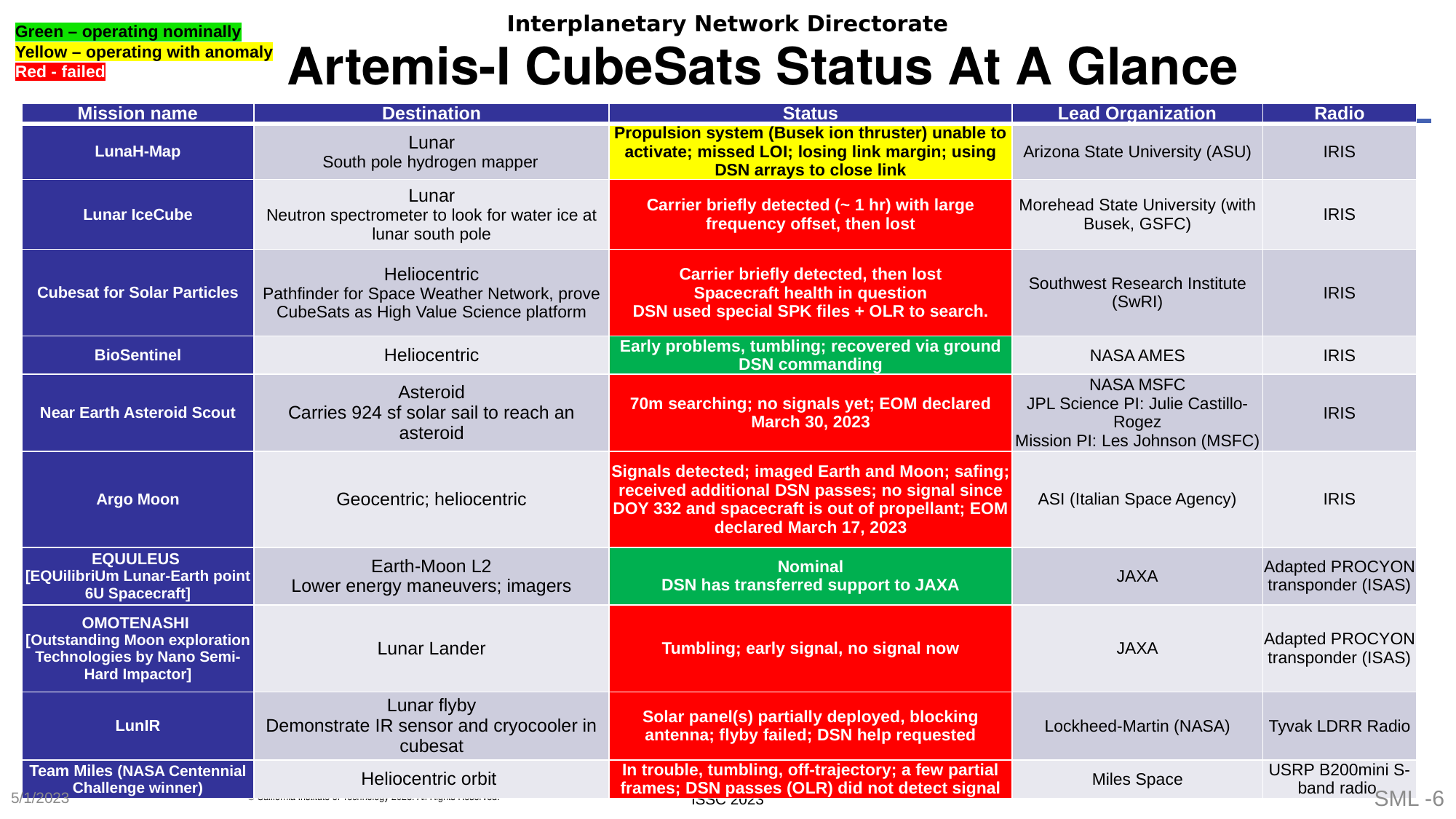

Green – operating nominally
Yellow – operating with anomaly
Red - failed
# Artemis-I CubeSats Status At A Glance
| Mission name | Destination | Status | Lead Organization | Radio |
| --- | --- | --- | --- | --- |
| LunaH-Map | Lunar South pole hydrogen mapper | Propulsion system (Busek ion thruster) unable to activate; missed LOI; losing link margin; using DSN arrays to close link | Arizona State University (ASU) | IRIS |
| Lunar IceCube | Lunar Neutron spectrometer to look for water ice at lunar south pole | Carrier briefly detected (~ 1 hr) with large frequency offset, then lost | Morehead State University (with Busek, GSFC) | IRIS |
| Cubesat for Solar Particles | Heliocentric Pathfinder for Space Weather Network, prove CubeSats as High Value Science platform | Carrier briefly detected, then lost Spacecraft health in question DSN used special SPK files + OLR to search. | Southwest Research Institute (SwRI) | IRIS |
| BioSentinel | Heliocentric | Early problems, tumbling; recovered via ground DSN commanding | NASA AMES | IRIS |
| Near Earth Asteroid Scout | Asteroid Carries 924 sf solar sail to reach an asteroid | 70m searching; no signals yet; EOM declared March 30, 2023 | NASA MSFC JPL Science PI: Julie Castillo-Rogez Mission PI: Les Johnson (MSFC) | IRIS |
| Argo Moon | Geocentric; heliocentric | Signals detected; imaged Earth and Moon; safing; received additional DSN passes; no signal since DOY 332 and spacecraft is out of propellant; EOM declared March 17, 2023 | ASI (Italian Space Agency) | IRIS |
| EQUULEUS [EQUilibriUm Lunar-Earth point 6U Spacecraft] | Earth-Moon L2 Lower energy maneuvers; imagers | Nominal DSN has transferred support to JAXA | JAXA | Adapted PROCYON transponder (ISAS) |
| OMOTENASHI [Outstanding Moon exploration Technologies by Nano Semi-Hard Impactor] | Lunar Lander | Tumbling; early signal, no signal now | JAXA | Adapted PROCYON transponder (ISAS) |
| LunIR | Lunar flyby Demonstrate IR sensor and cryocooler in cubesat | Solar panel(s) partially deployed, blocking antenna; flyby failed; DSN help requested | Lockheed-Martin (NASA) | Tyvak LDRR Radio |
| Team Miles (NASA Centennial Challenge winner) | Heliocentric orbit | In trouble, tumbling, off-trajectory; a few partial frames; DSN passes (OLR) did not detect signal | Miles Space | USRP B200mini S-band radio |
5/1/2023
SML -6
ISSC 2023